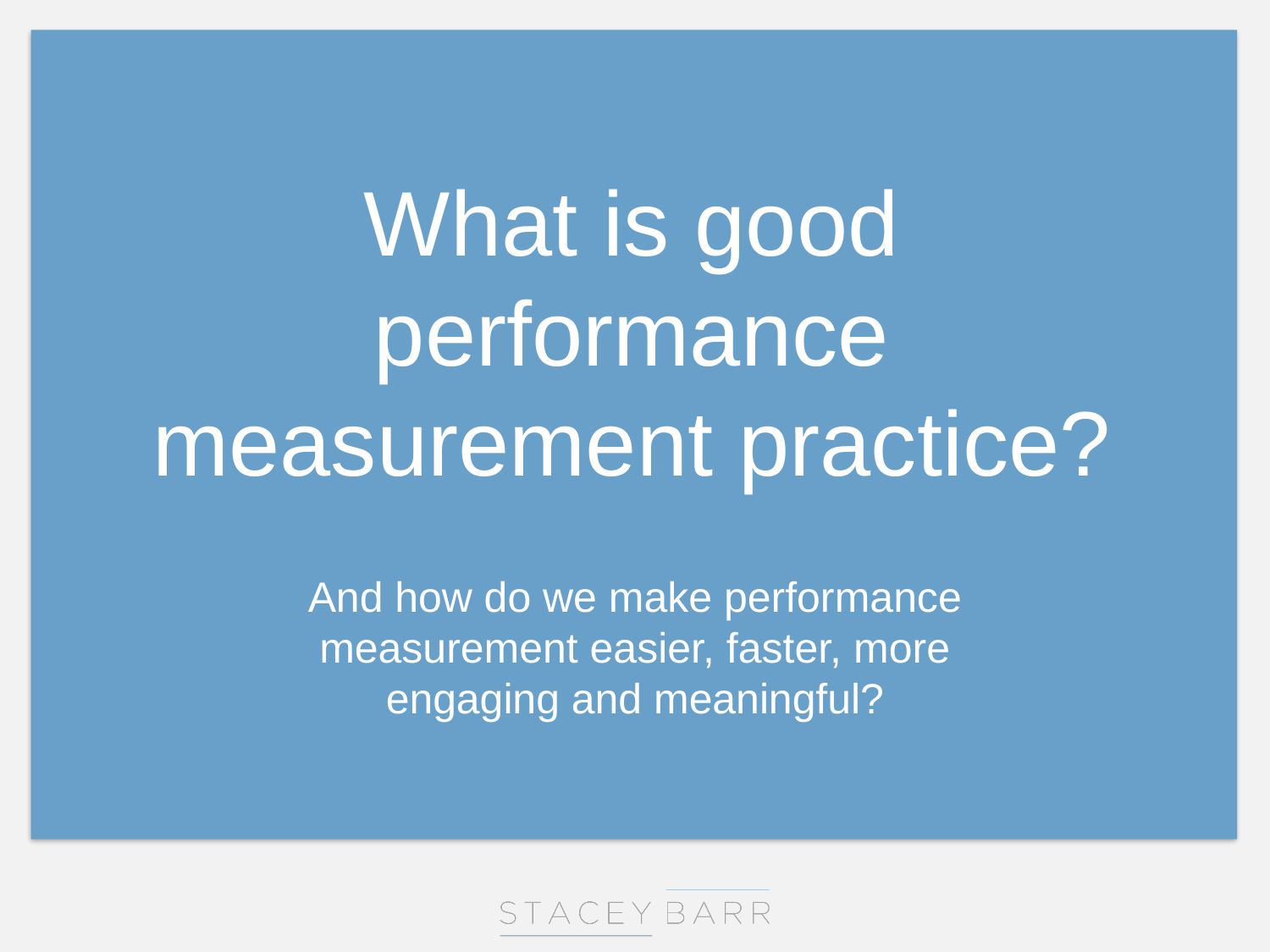

What is good performance measurement practice?
And how do we make performance measurement easier, faster, more engaging and meaningful?